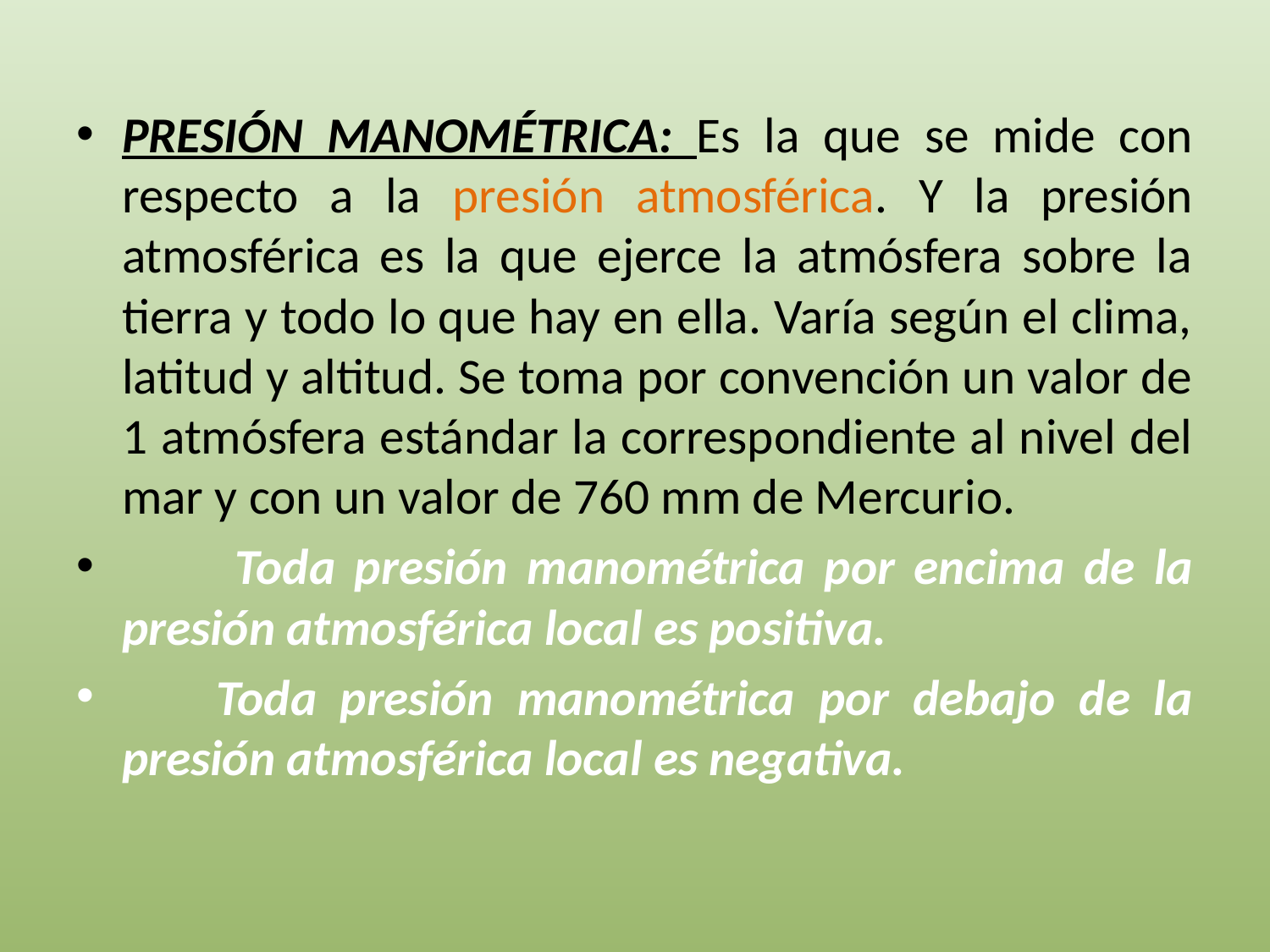

PRESIÓN MANOMÉTRICA: Es la que se mide con respecto a la presión atmosférica. Y la presión atmosférica es la que ejerce la atmósfera sobre la tierra y todo lo que hay en ella. Varía según el clima, latitud y altitud. Se toma por convención un valor de 1 atmósfera estándar la correspondiente al nivel del mar y con un valor de 760 mm de Mercurio.
	Toda presión manométrica por encima de la presión atmosférica local es positiva.
    Toda presión manométrica por debajo de la presión atmosférica local es negativa.